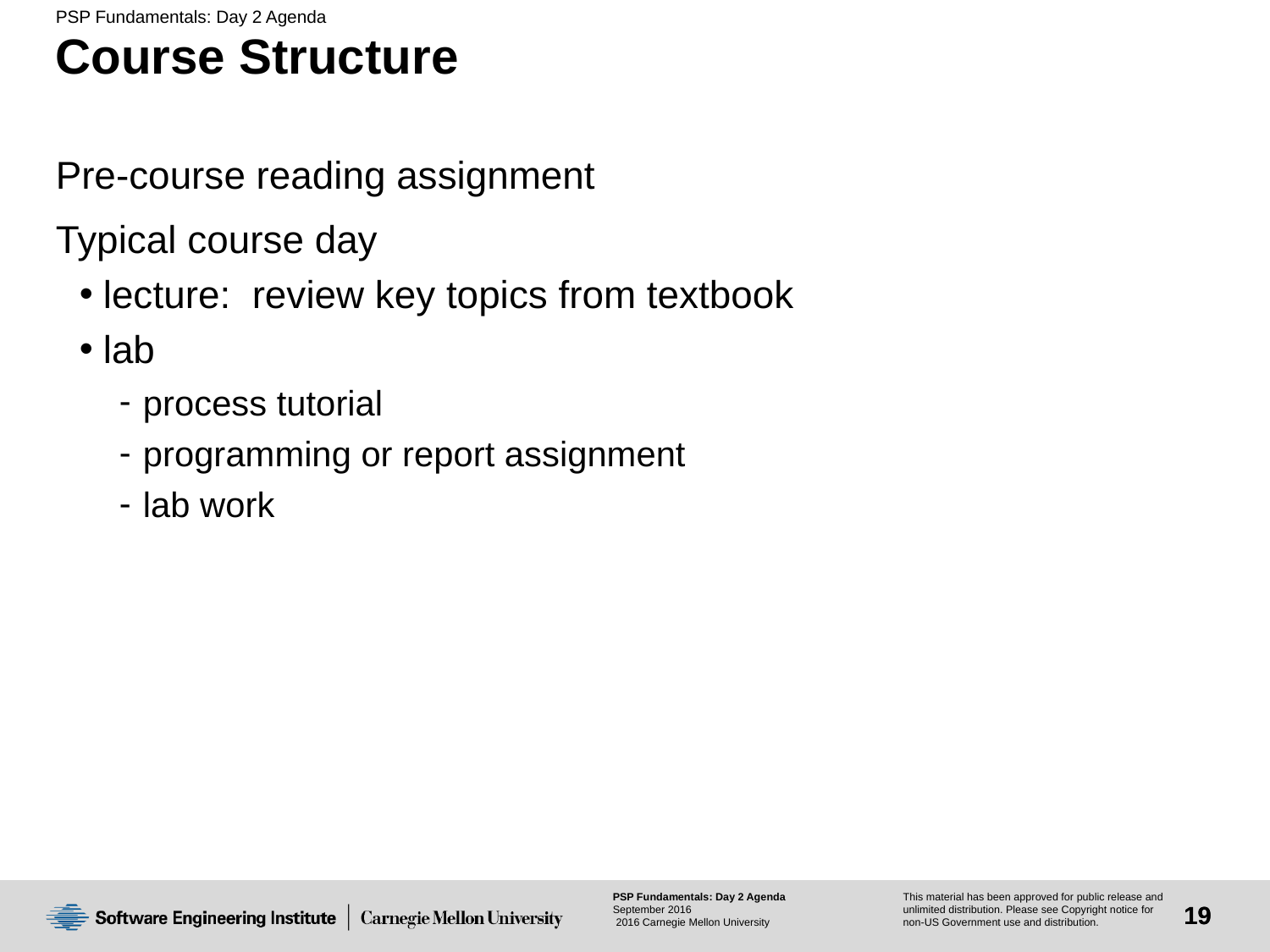

# Course Structure
Pre-course reading assignment
Typical course day
lecture:  review key topics from textbook
lab
process tutorial
programming or report assignment
lab work